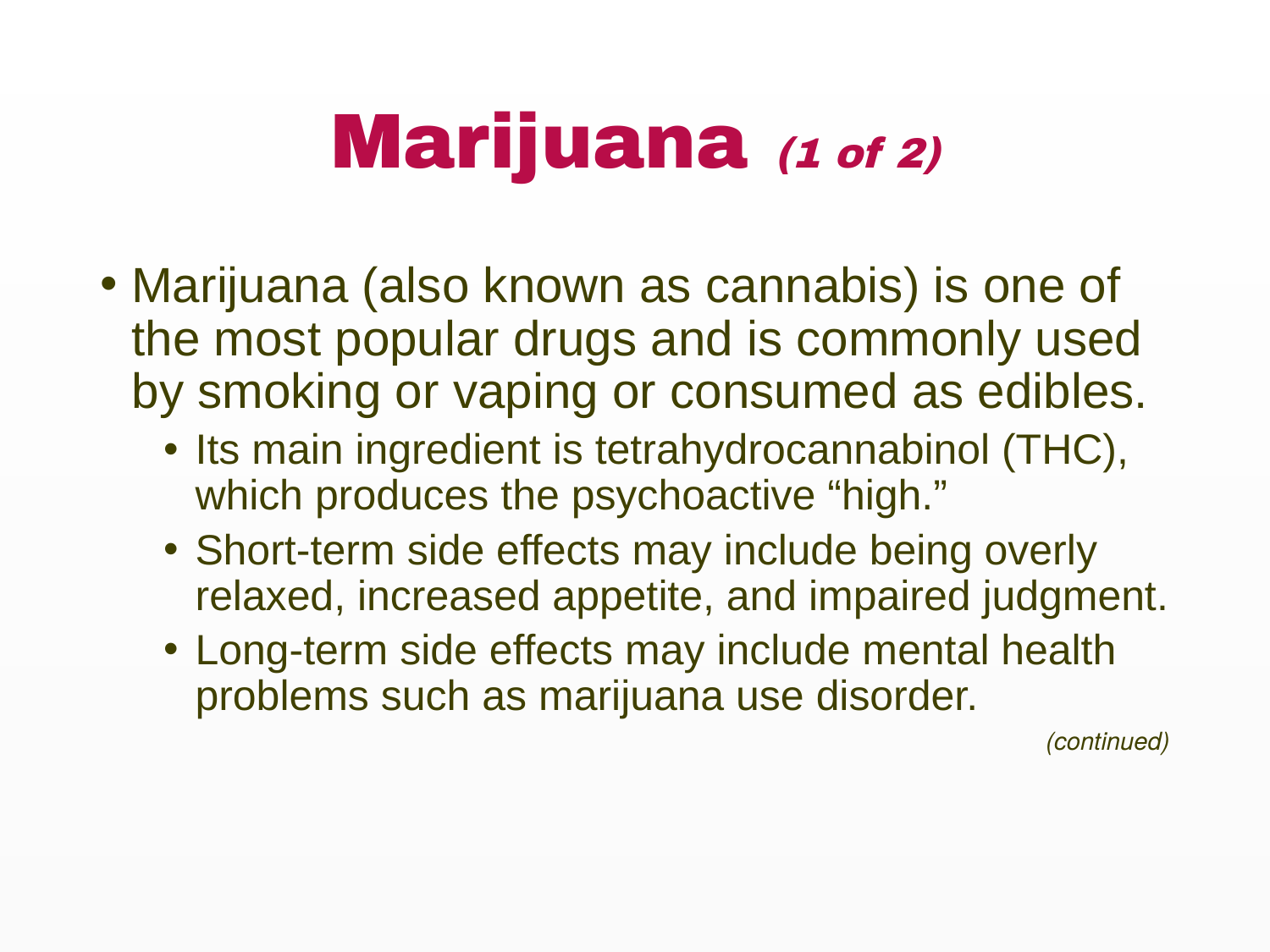

# Marijuana (1 of 2)
Marijuana (also known as cannabis) is one of the most popular drugs and is commonly used by smoking or vaping or consumed as edibles.
Its main ingredient is tetrahydrocannabinol (THC), which produces the psychoactive “high.”
Short-term side effects may include being overly relaxed, increased appetite, and impaired judgment.
Long-term side effects may include mental health problems such as marijuana use disorder.
(continued)